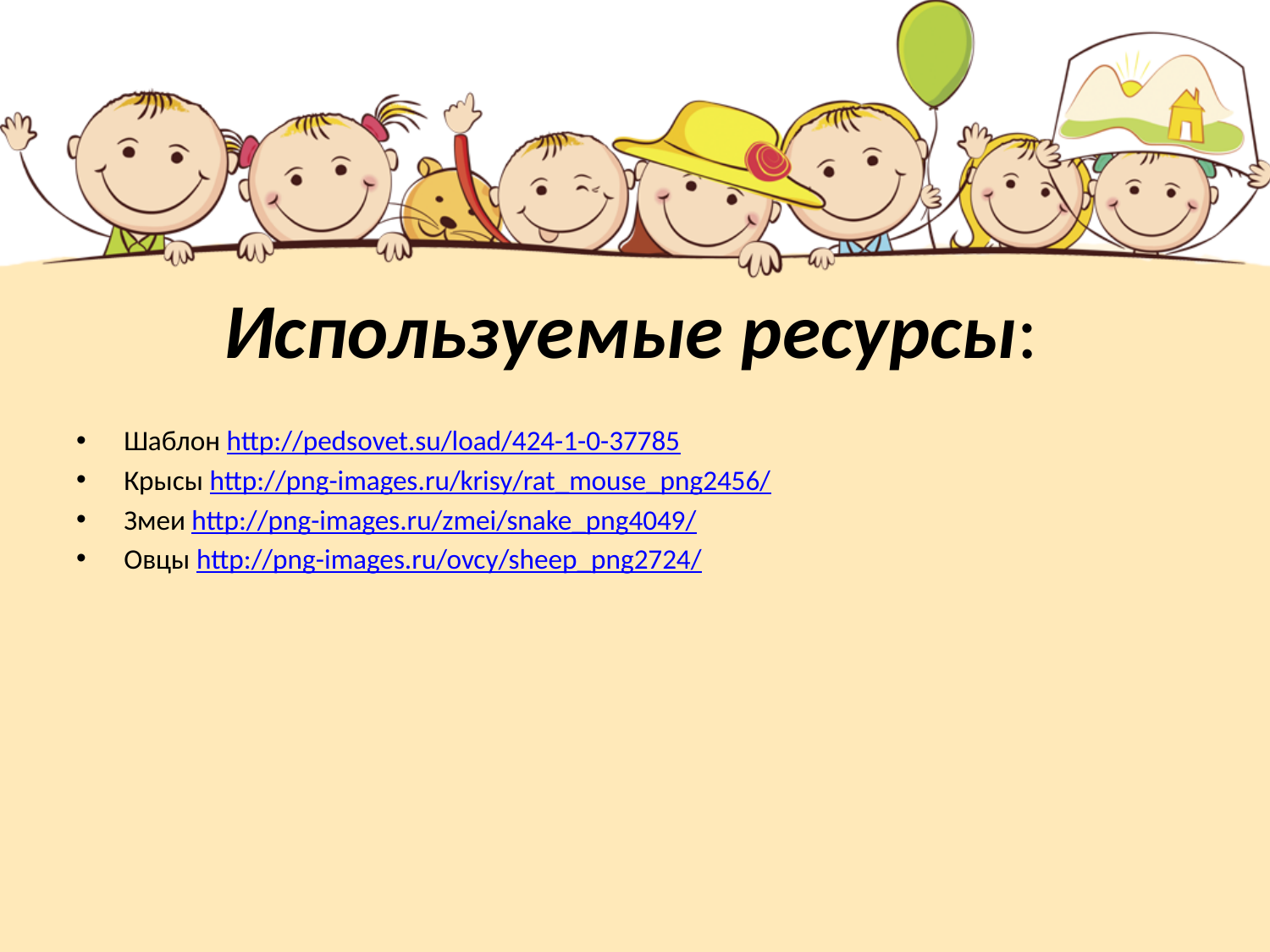

# Используемые ресурсы:
Шаблон http://pedsovet.su/load/424-1-0-37785
Крысы http://png-images.ru/krisy/rat_mouse_png2456/
Змеи http://png-images.ru/zmei/snake_png4049/
Овцы http://png-images.ru/ovcy/sheep_png2724/